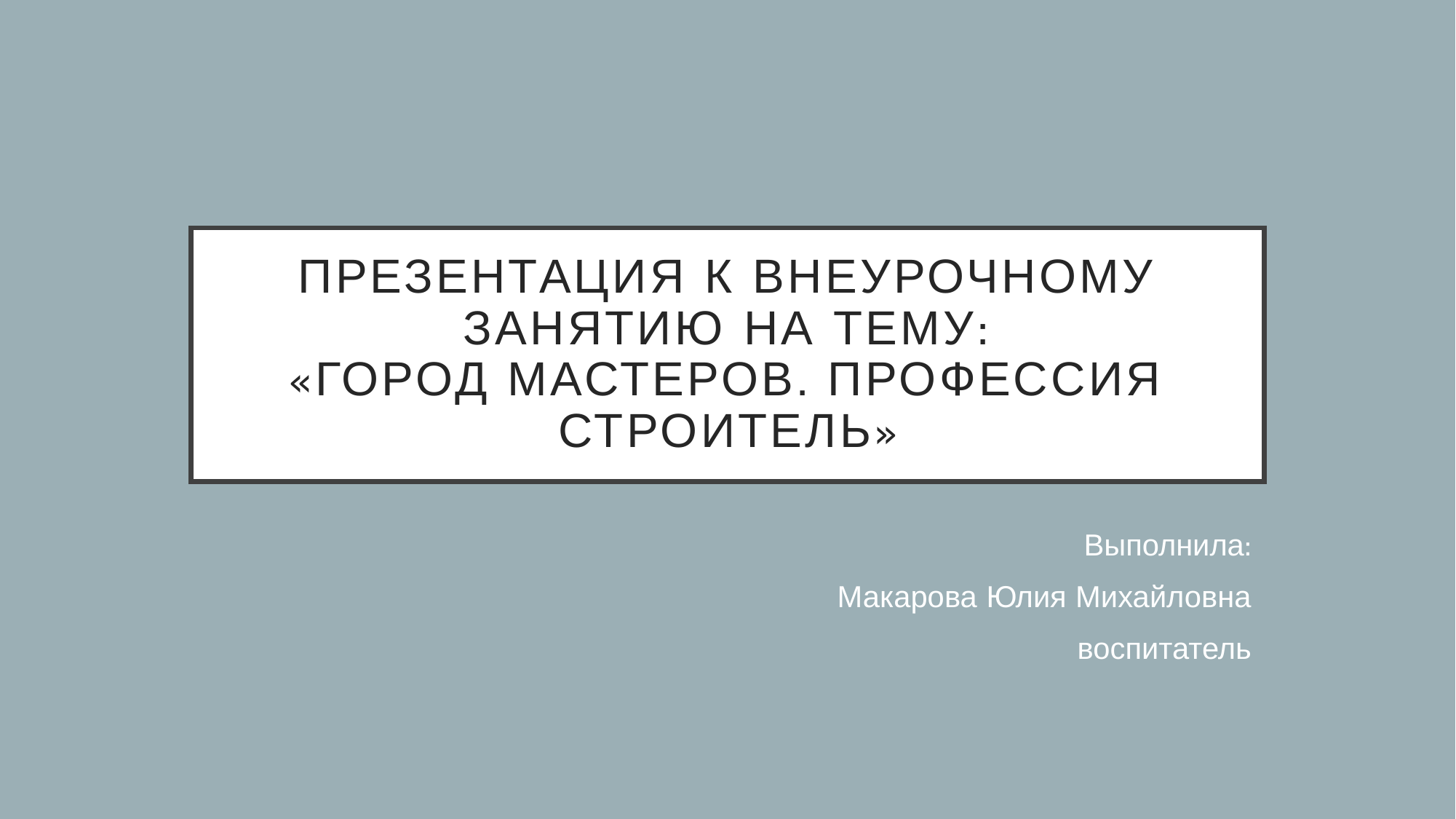

# Презентация к внеурочному занятию на тему: «Город мастеров. Профессия строитель»
Выполнила:
Макарова Юлия Михайловна
воспитатель